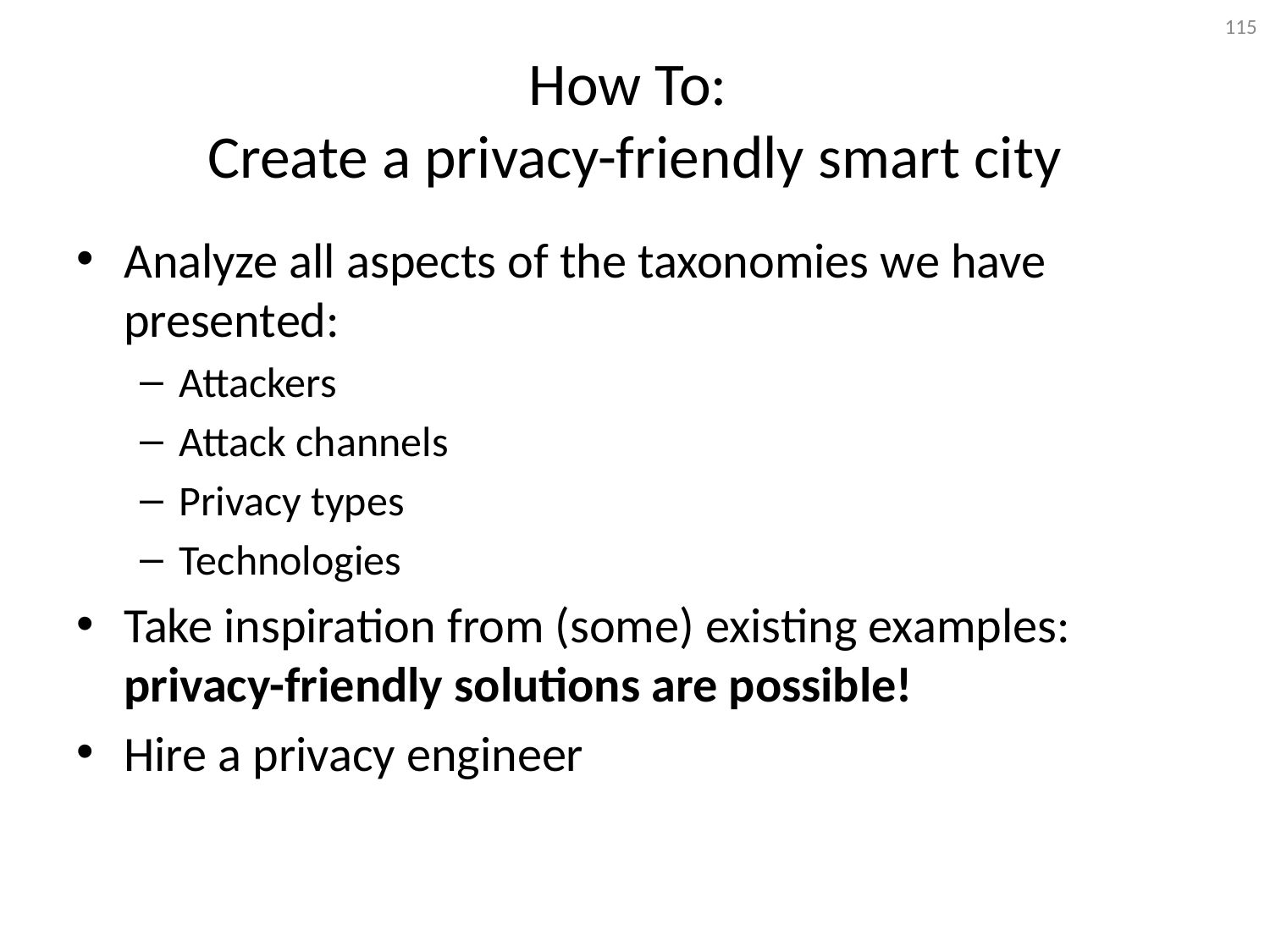

115
# How To: Create a privacy-friendly smart city
Analyze all aspects of the taxonomies we have presented:
Attackers
Attack channels
Privacy types
Technologies
Take inspiration from (some) existing examples: privacy-friendly solutions are possible!
Hire a privacy engineer